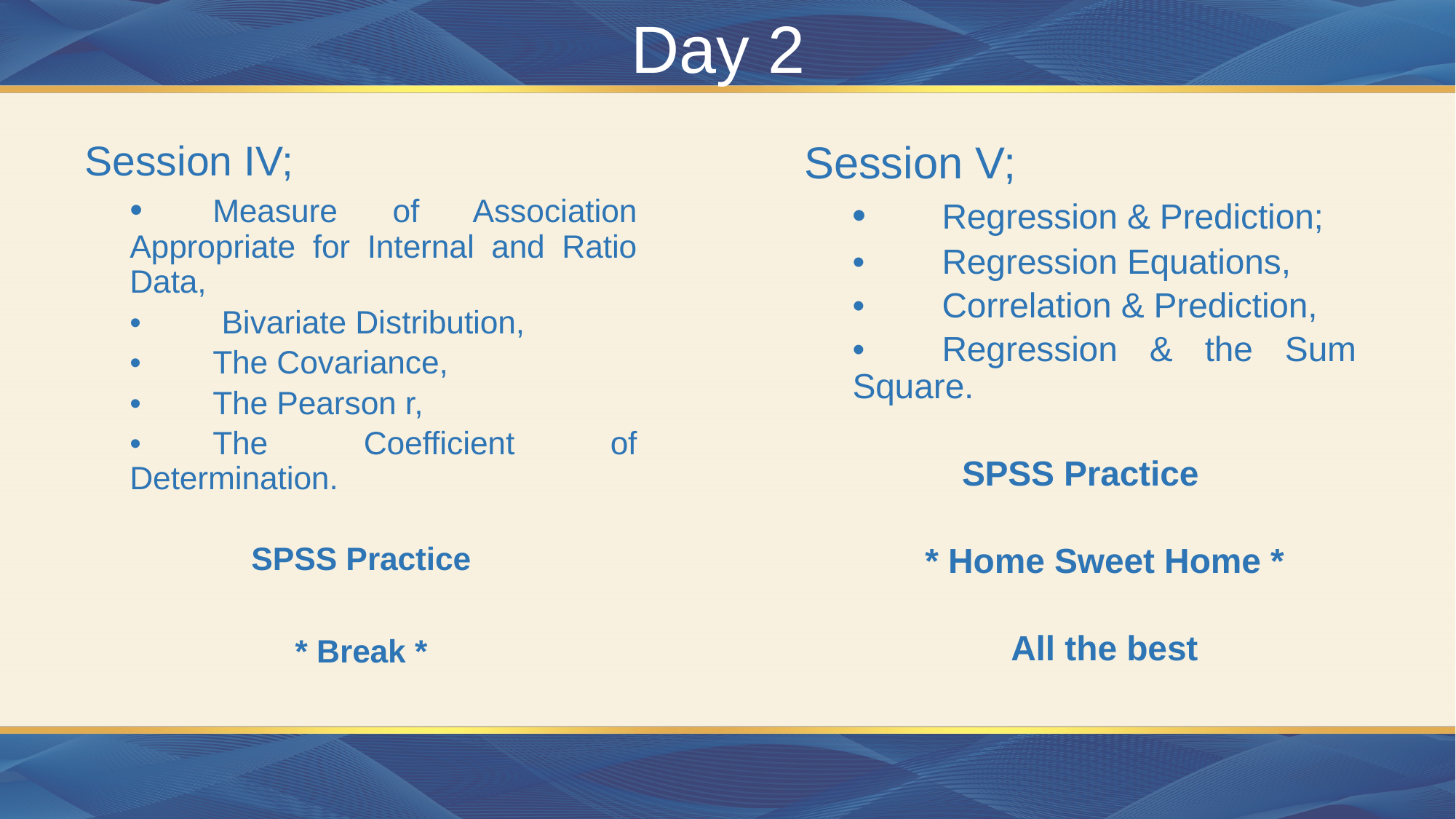

# Day 2
Session IV;
•	Measure of Association Appropriate for Internal and Ratio Data,
•	 Bivariate Distribution,
•	The Covariance,
•	The Pearson r,
•	The Coefficient of Determination.

SPSS Practice

* Break *
Session V;
•	Regression & Prediction;
•	Regression Equations,
•	Correlation & Prediction,
•	Regression & the Sum Square.

SPSS Practice

* Home Sweet Home *

All the best